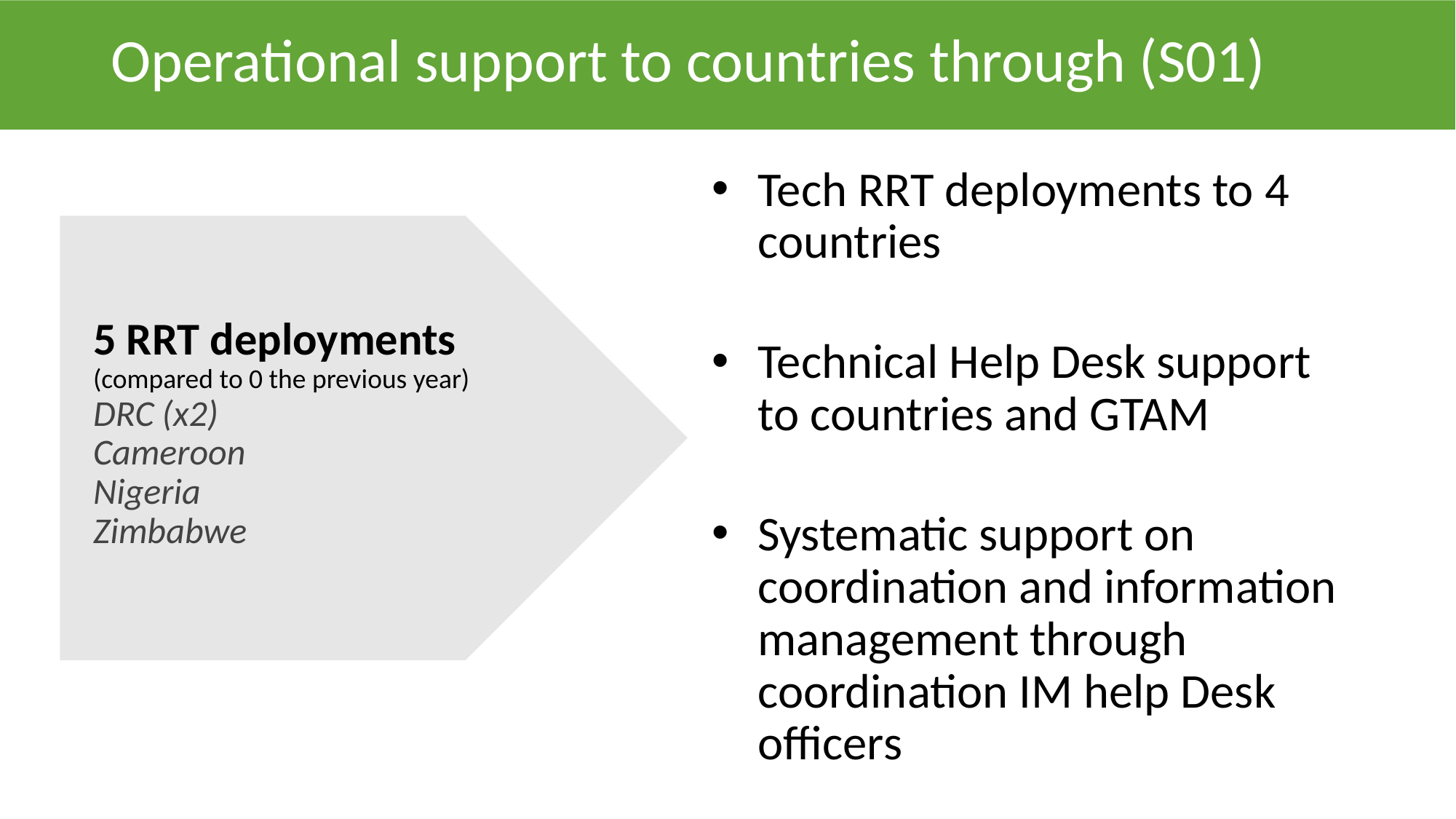

# Operational support to countries through (S01)
Tech RRT deployments to 4 countries

Technical Help Desk support to countries and GTAM

Systematic support on coordination and information management through coordination IM help Desk officers

5 RRT deployments (compared to 0 the previous year)
DRC (x2)
Cameroon
Nigeria
Zimbabwe